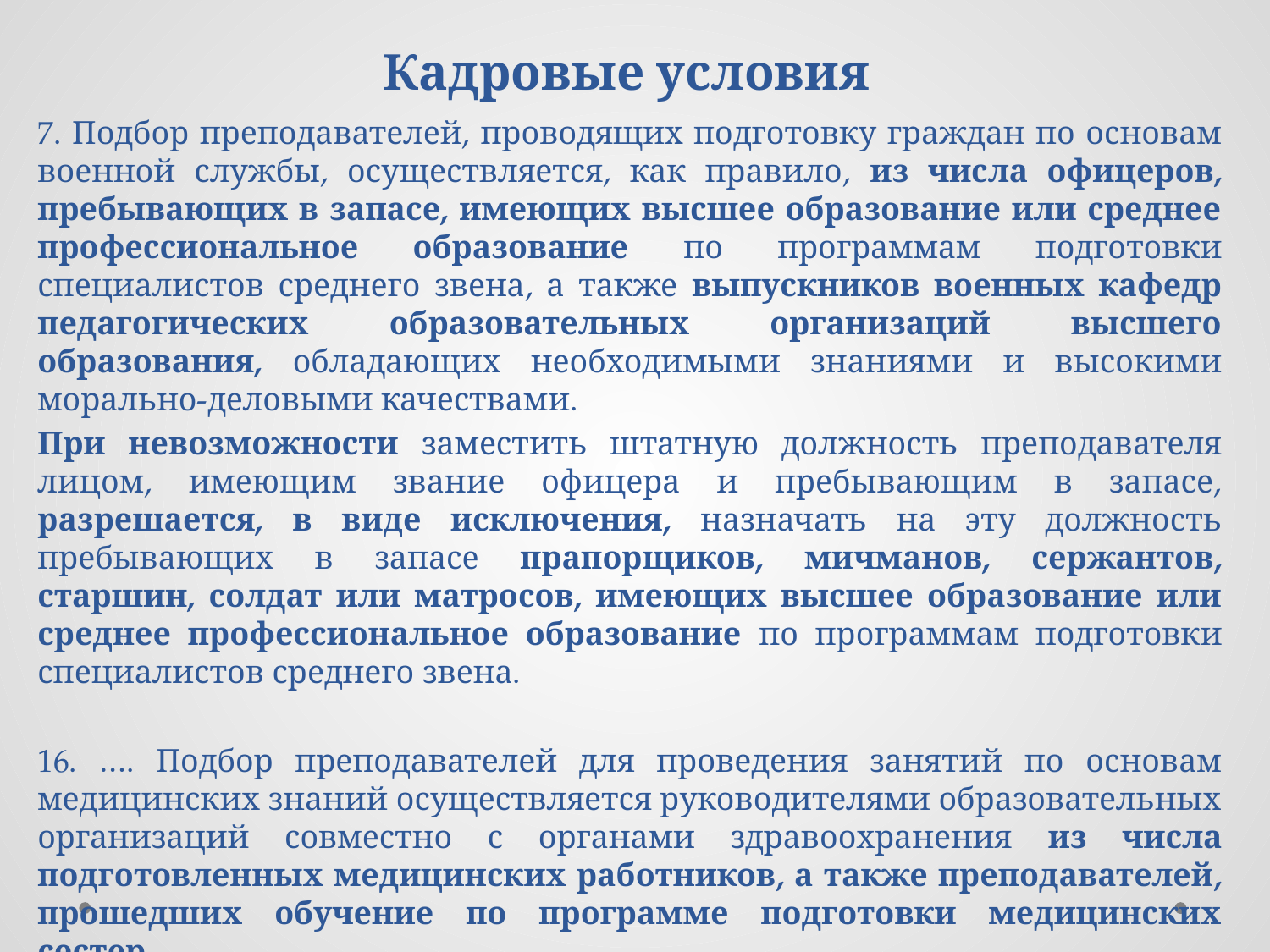

# Кадровые условия
7. Подбор преподавателей, проводящих подготовку граждан по основам военной службы, осуществляется, как правило, из числа офицеров, пребывающих в запасе, имеющих высшее образование или среднее профессиональное образование по программам подготовки специалистов среднего звена, а также выпускников военных кафедр педагогических образовательных организаций высшего образования, обладающих необходимыми знаниями и высокими морально-деловыми качествами.
При невозможности заместить штатную должность преподавателя лицом, имеющим звание офицера и пребывающим в запасе, разрешается, в виде исключения, назначать на эту должность пребывающих в запасе прапорщиков, мичманов, сержантов, старшин, солдат или матросов, имеющих высшее образование или среднее профессиональное образование по программам подготовки специалистов среднего звена.

16. …. Подбор преподавателей для проведения занятий по основам медицинских знаний осуществляется руководителями образовательных организаций совместно с органами здравоохранения из числа подготовленных медицинских работников, а также преподавателей, прошедших обучение по программе подготовки медицинских сестер.
(из Положения  о подготовке граждан РФ к военной службе)